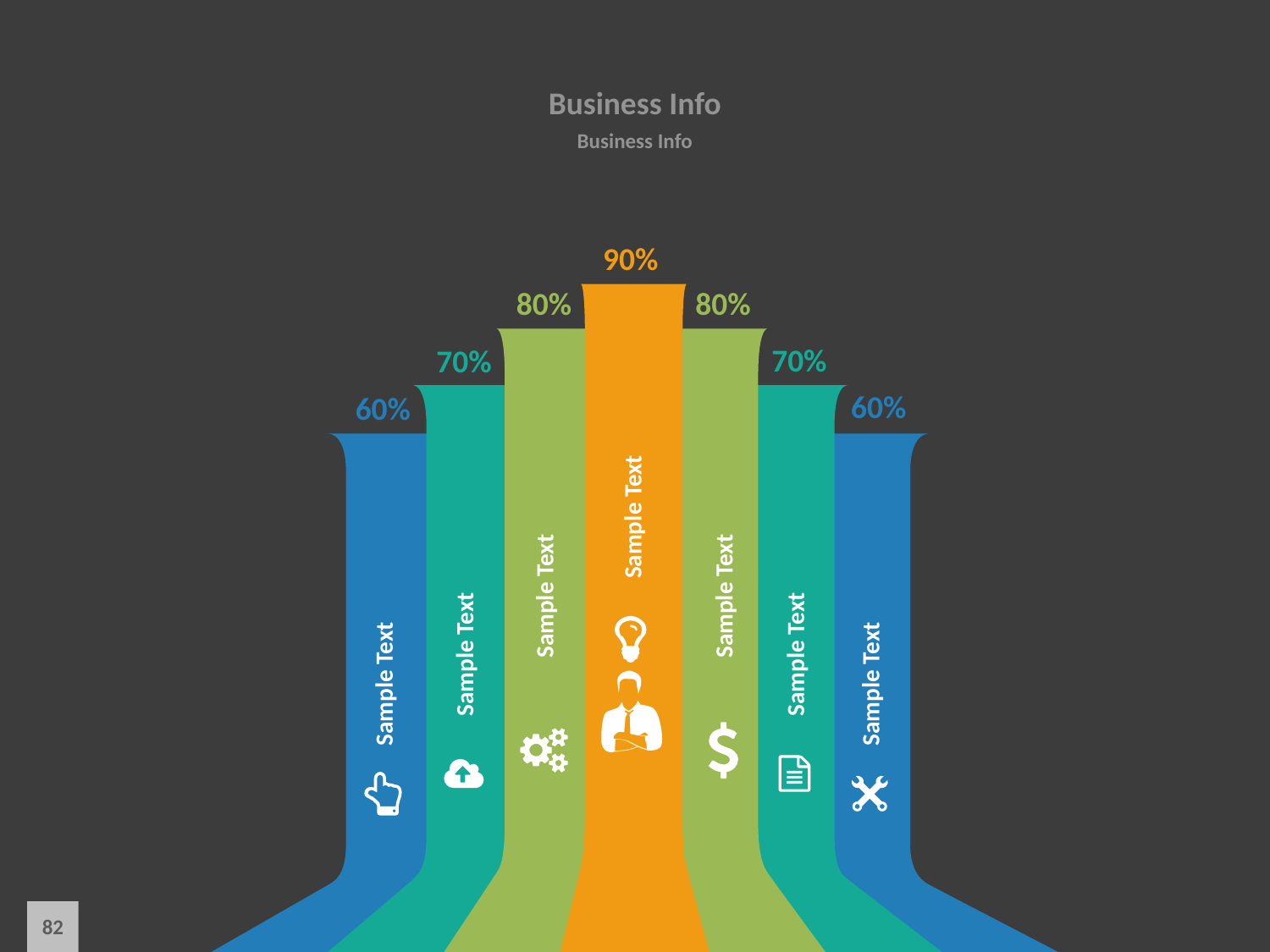

# Business Info
Business Info
90%
80%
80%

70%
70%
60%
60%

Sample Text
Sample Text
Sample Text

Sample Text
Sample Text
Sample Text
Sample Text